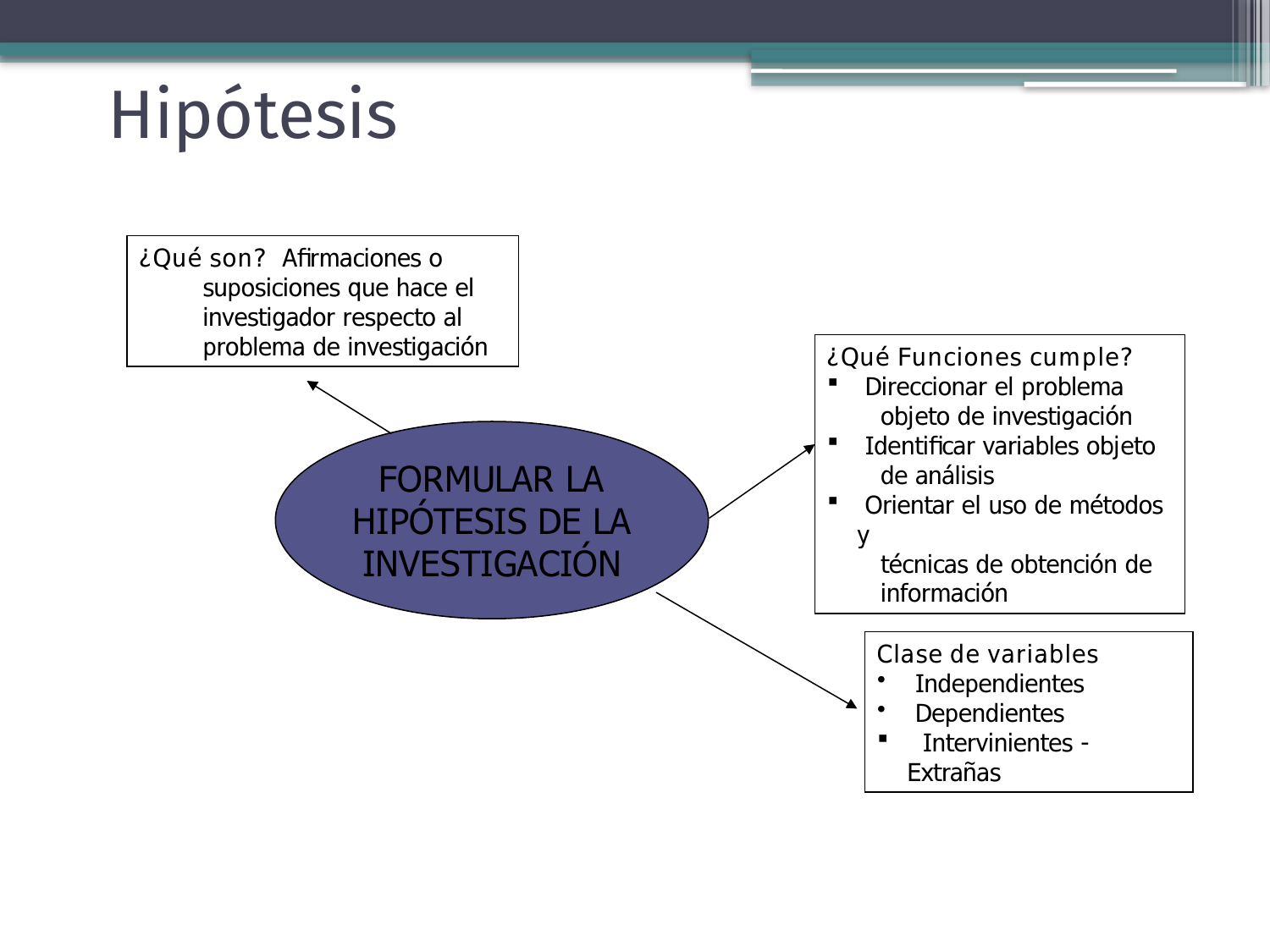

# Hipótesis
¿Qué son?  Afirmaciones o suposiciones que hace el investigador respecto al problema de investigación

¿Qué Funciones cumple?
 Direccionar el problema
   objeto de investigación
 Identificar variables objeto
   de análisis
 Orientar el uso de métodos y
   técnicas de obtención de
   información

FORMULAR LA HIPÓTESIS DE LA INVESTIGACIÓN

Clase de variables
 Independientes
 Dependientes
  Intervinientes - Extrañas